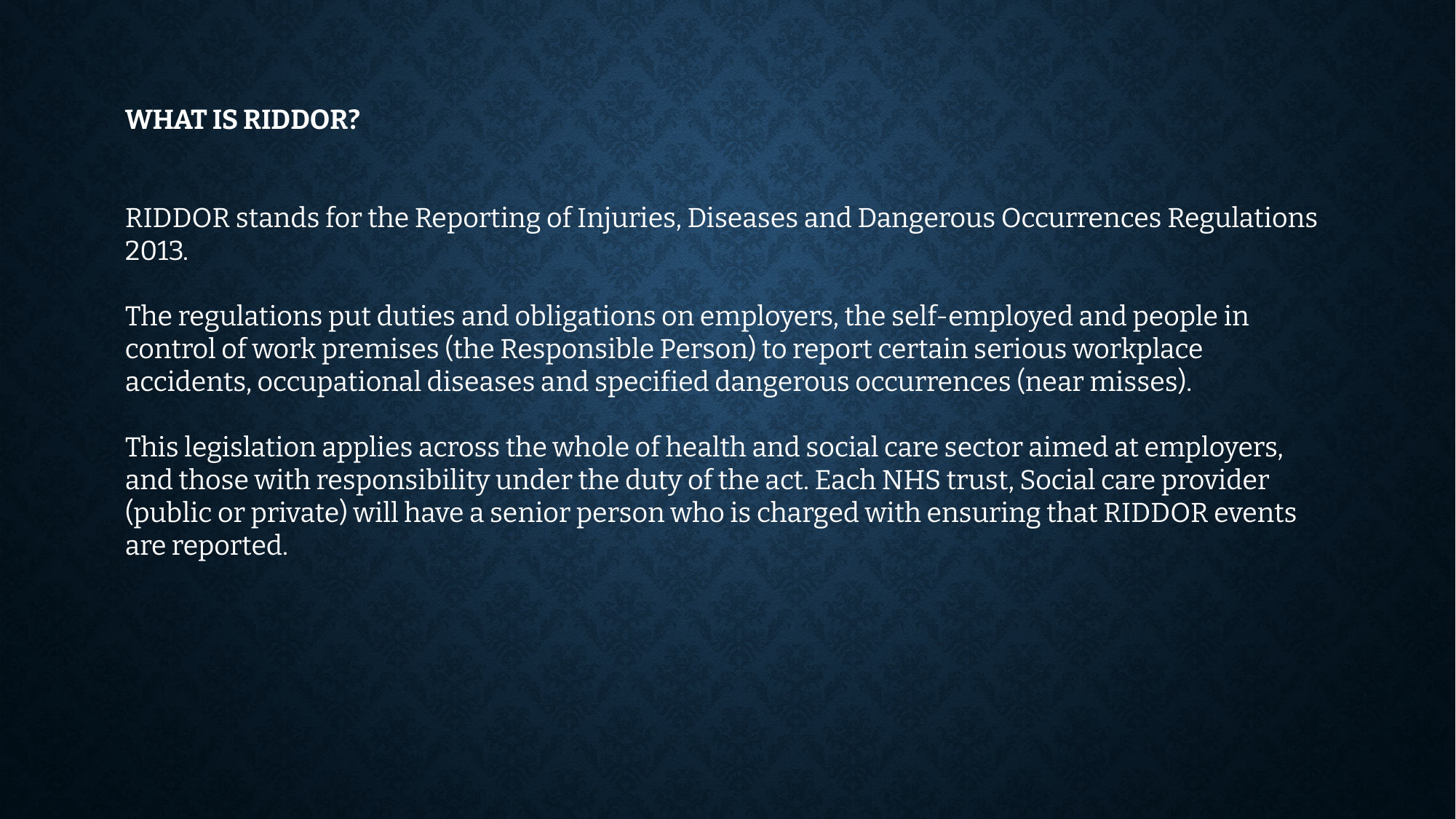

WHAT IS RIDDOR?

RIDDOR stands for the Reporting of Injuries, Diseases and Dangerous Occurrences Regulations 2013.

The regulations put duties and obligations on employers, the self-employed and people in control of work premises (the Responsible Person) to report certain serious workplace accidents, occupational diseases and specified dangerous occurrences (near misses).

This legislation applies across the whole of health and social care sector aimed at employers, and those with responsibility under the duty of the act. Each NHS trust, Social care provider (public or private) will have a senior person who is charged with ensuring that RIDDOR events are reported.